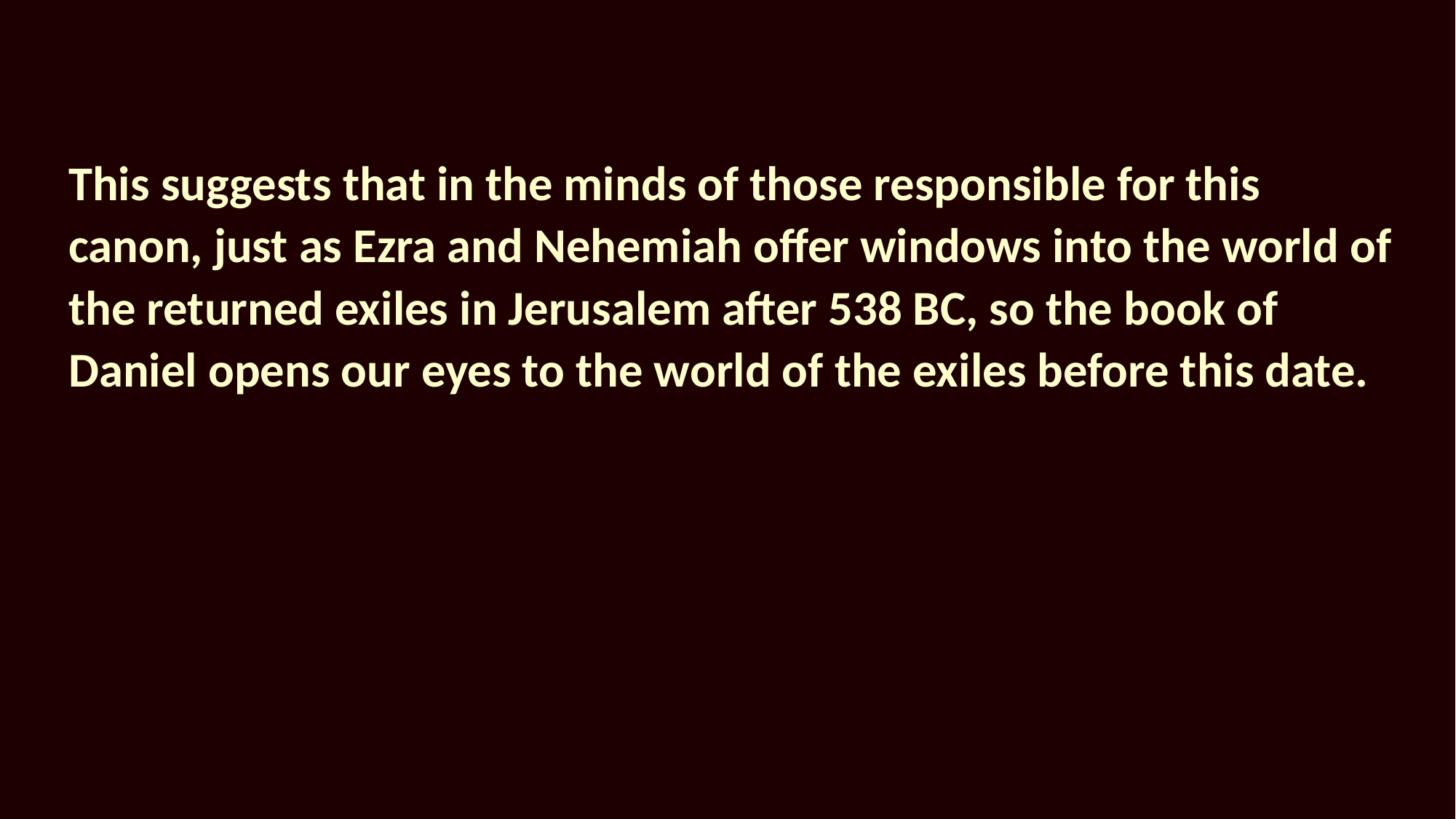

This suggests that in the minds of those responsible for this canon, just as Ezra and Nehemiah offer windows into the world of the returned exiles in Jerusalem after 538 BC, so the book of Daniel opens our eyes to the world of the exiles before this date.